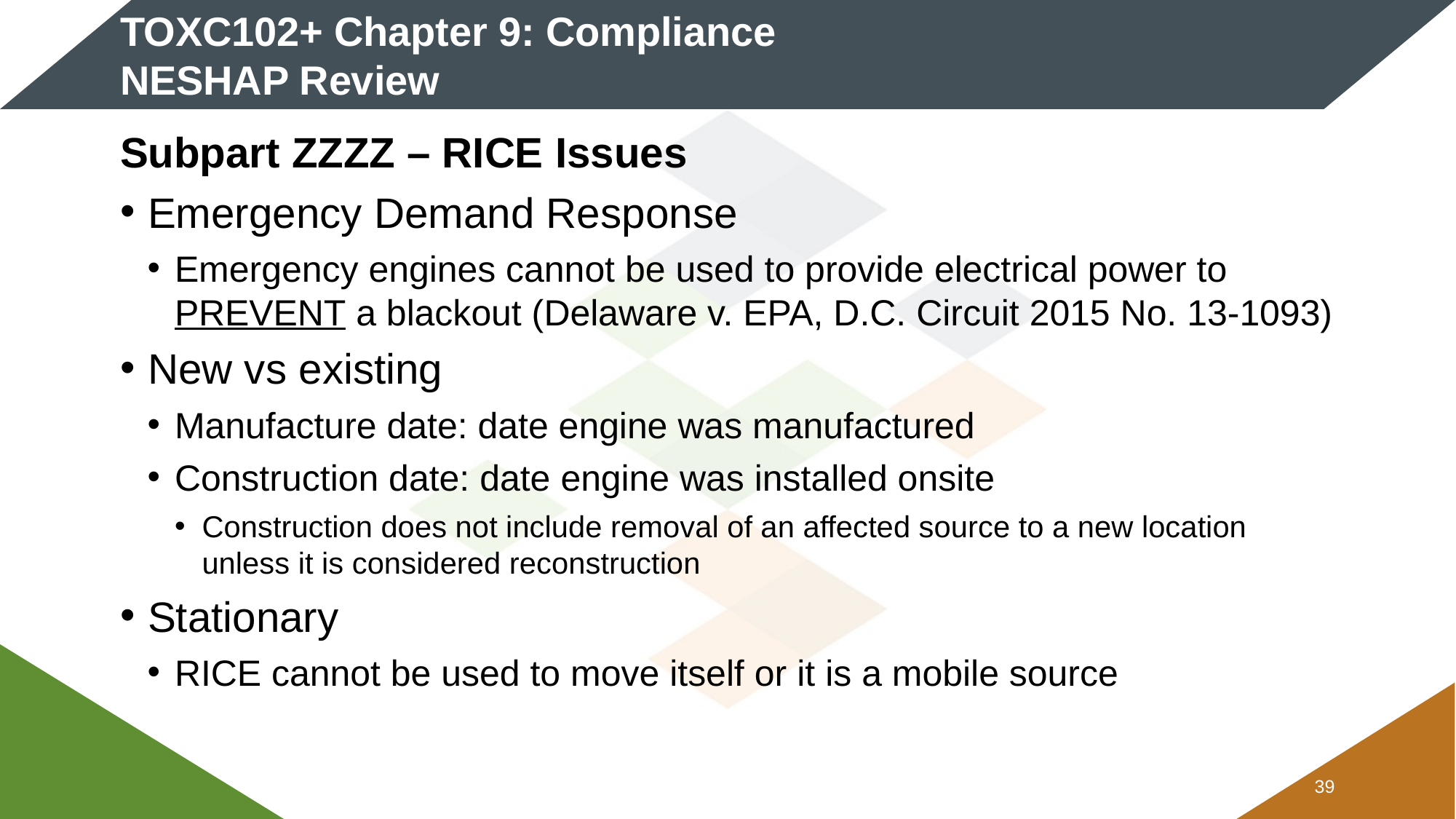

# TOXC102+ Chapter 9: Compliance NESHAP Review
Subpart ZZZZ – RICE Issues
Emergency Demand Response
Emergency engines cannot be used to provide electrical power to PREVENT a blackout (Delaware v. EPA, D.C. Circuit 2015 No. 13-1093)
New vs existing
Manufacture date: date engine was manufactured
Construction date: date engine was installed onsite
Construction does not include removal of an affected source to a new location unless it is considered reconstruction
Stationary
RICE cannot be used to move itself or it is a mobile source
39